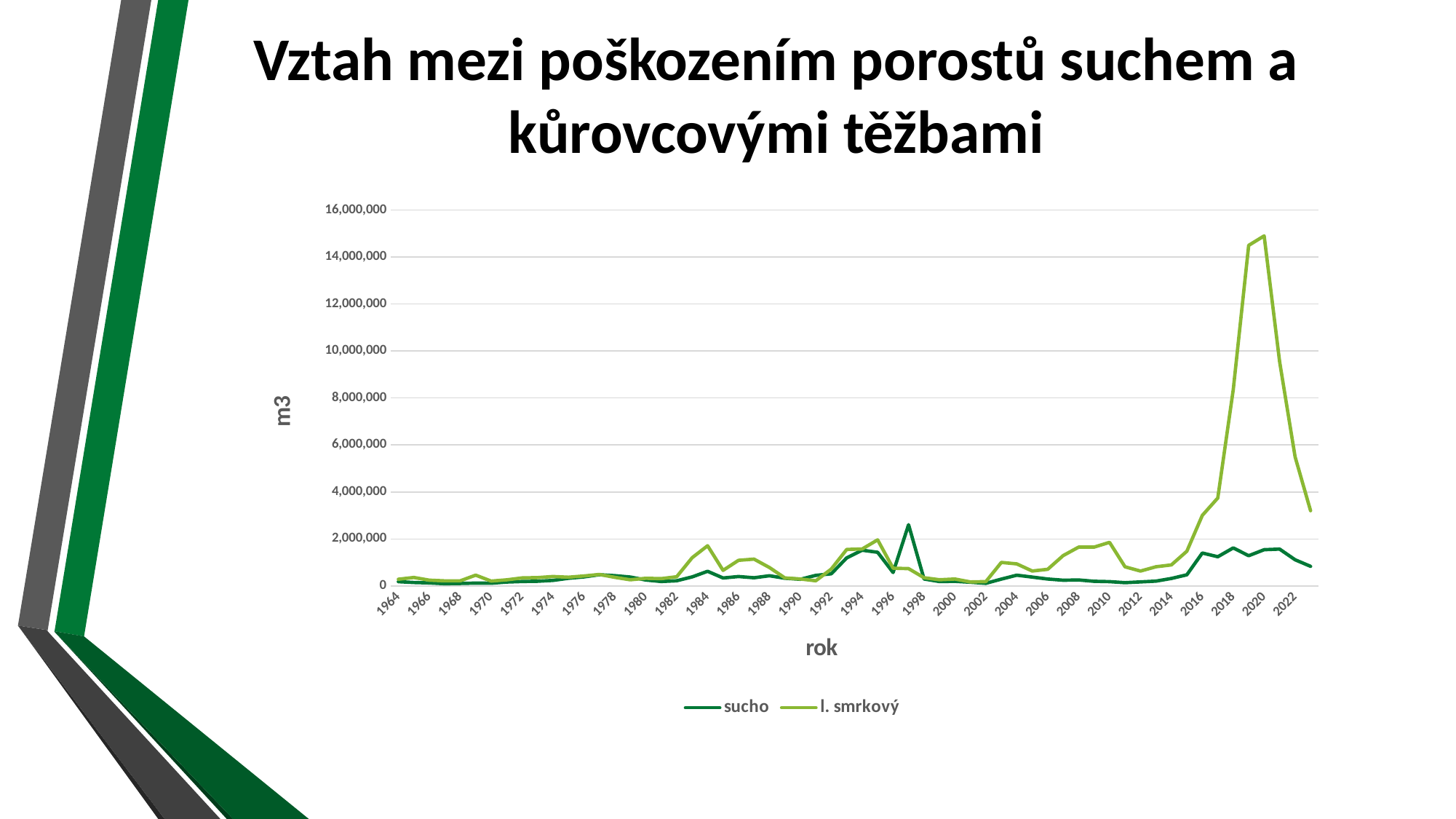

# Vztah mezi poškozením porostů suchem a kůrovcovými těžbami

### Chart

| Category | sucho | l. smrkový |
|---|---|---|
| 1964 | 182400.20000000007 | 286828.2800000002 |
| 1965 | 146949.36000000013 | 361143.66 |
| 1966 | 128132.49000000002 | 245342.04000000007 |
| 1967 | 95914.86999999994 | 216884.4800000001 |
| 1968 | 107519.21999999996 | 217919.59999999992 |
| 1969 | 121532.97000000004 | 460371.3499999999 |
| 1970 | 116802.45000000004 | 208457.96000000002 |
| 1971 | 167842.79999999996 | 261468.7399999999 |
| 1972 | 188994.84000000005 | 342402.05 |
| 1973 | 200447.49999999997 | 355675.66999999987 |
| 1974 | 236251.66000000006 | 401459.0799999998 |
| 1975 | 327376.07000000007 | 371799.2300000001 |
| 1976 | 385760.00000000006 | 425628.0 |
| 1977 | 478379.9999999999 | 488655.0000000004 |
| 1978 | 438878.9999999999 | 366669.0 |
| 1979 | 379111.79999999976 | 262792.0 |
| 1980 | 254100.40000000005 | 325872.9999999998 |
| 1981 | 188666.4000000001 | 311041.9999999999 |
| 1982 | 220190.49999999997 | 393229.0 |
| 1983 | 385589.6 | 1202465.9999999998 |
| 1984 | 624706.8999999999 | 1711449.9999999988 |
| 1985 | 339508.5499999999 | 663771.13 |
| 1986 | 402325.68000000005 | 1091692.8800000004 |
| 1987 | 348722.9399999999 | 1142402.789999999 |
| 1988 | 433957.02000000014 | 784260.7200000003 |
| 1989 | 328082.29000000004 | 340489.10000000003 |
| 1990 | 284608.05999999994 | 296739.1200000001 |
| 1991 | 450299.73000000016 | 220183.0799999999 |
| 1992 | 516746.52 | 719950.5799999997 |
| 1993 | 1195810.6699999997 | 1553386.8599999999 |
| 1994 | 1521700.698776642 | 1572845.157096936 |
| 1995 | 1432927.994310684 | 1961507.725541577 |
| 1996 | 571533.5536068032 | 754399.337368279 |
| 1997 | 2605210.703326026 | 737513.7520922368 |
| 1998 | 297676.0 | 350625.0 |
| 1999 | 188363.09999999995 | 263379.6 |
| 2000 | 196296.0 | 296176.29999999993 |
| 2001 | 157350.39999999997 | 170915.6 |
| 2002 | 113179.0 | 186275.86999999997 |
| 2003 | 292408.20000000007 | 1001693.7000000001 |
| 2004 | 457380.0 | 938645.0 |
| 2005 | 378044.0 | 635994.0 |
| 2006 | 294569.0 | 709129.0 |
| 2007 | 243415.0 | 1291938.0 |
| 2008 | 255609.0 | 1652268.7000000002 |
| 2009 | 197551.0 | 1652257.0 |
| 2010 | 183998.0 | 1855987.0 |
| 2011 | 140333.0 | 814307.0 |
| 2012 | 172857.0 | 633208.0 |
| 2013 | 205549.0 | 816394.0 |
| 2014 | 318928.0 | 896198.0 |
| 2015 | 473959.0 | 1476902.0 |
| 2016 | 1401956.0 | 3002035.0 |
| 2017 | 1242362.0 | 3741448.0 |
| 2018 | 1619450.0 | 8353760.0 |
| 2019 | 1286043.0 | 14492442.0 |
| 2020 | 1542447.0 | 14894413.0 |
| 2021 | 1568479.0 | 9540300.0 |
| 2022 | 1114237.0 | 5496248.0 |
| 2023 | 834442.0 | 3201148.0 |